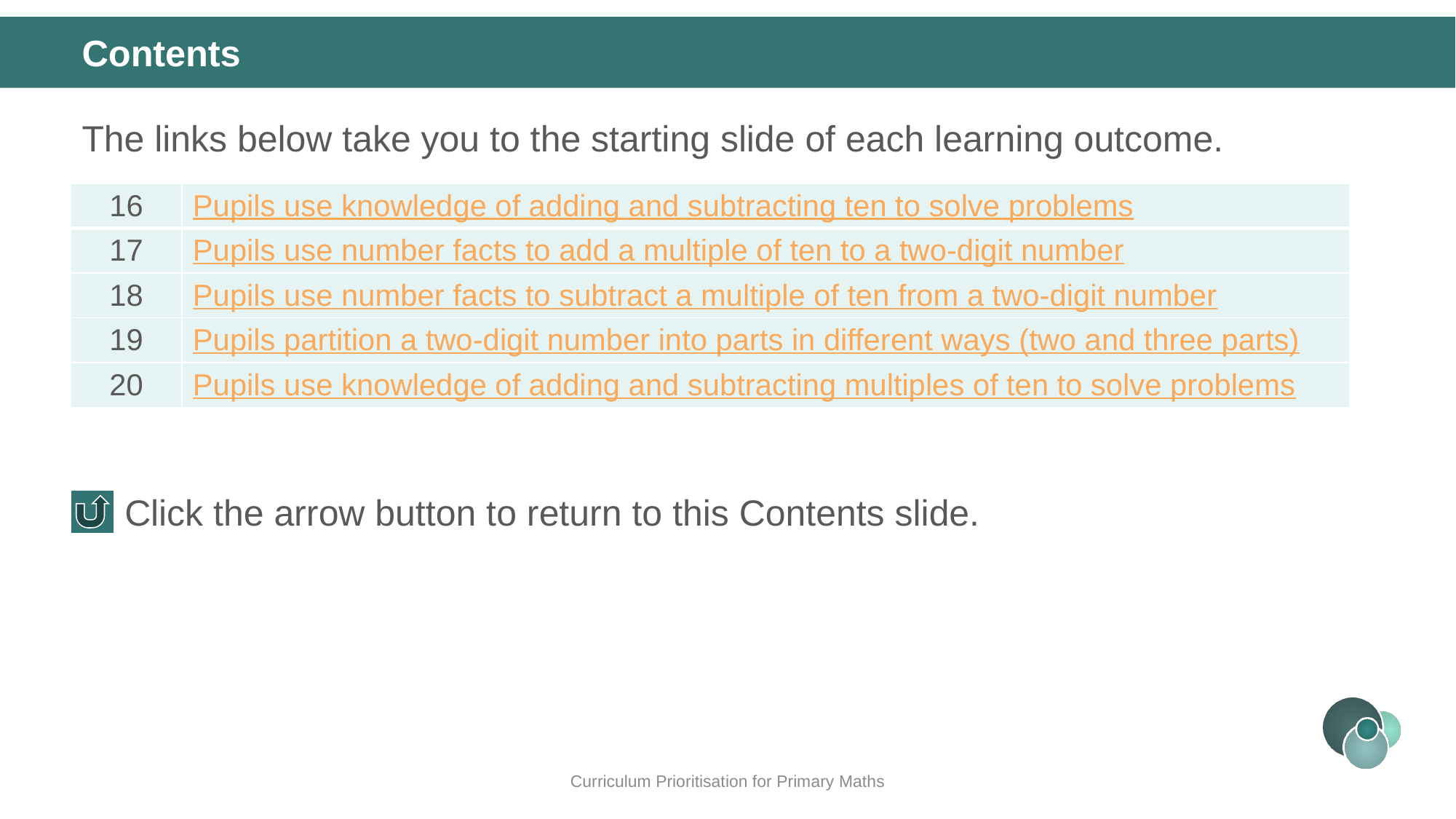

Contents
The links below take you to the starting slide of each learning outcome.
| 16 | Pupils use knowledge of adding and subtracting ten to solve problems |
| --- | --- |
| 17 | Pupils use number facts to add a multiple of ten to a two-digit number |
| 18 | Pupils use number facts to subtract a multiple of ten from a two-digit number |
| 19 | Pupils partition a two-digit number into parts in different ways (two and three parts) |
| 20 | Pupils use knowledge of adding and subtracting multiples of ten to solve problems |
Click the arrow button to return to this Contents slide.

Curriculum Prioritisation for Primary Maths